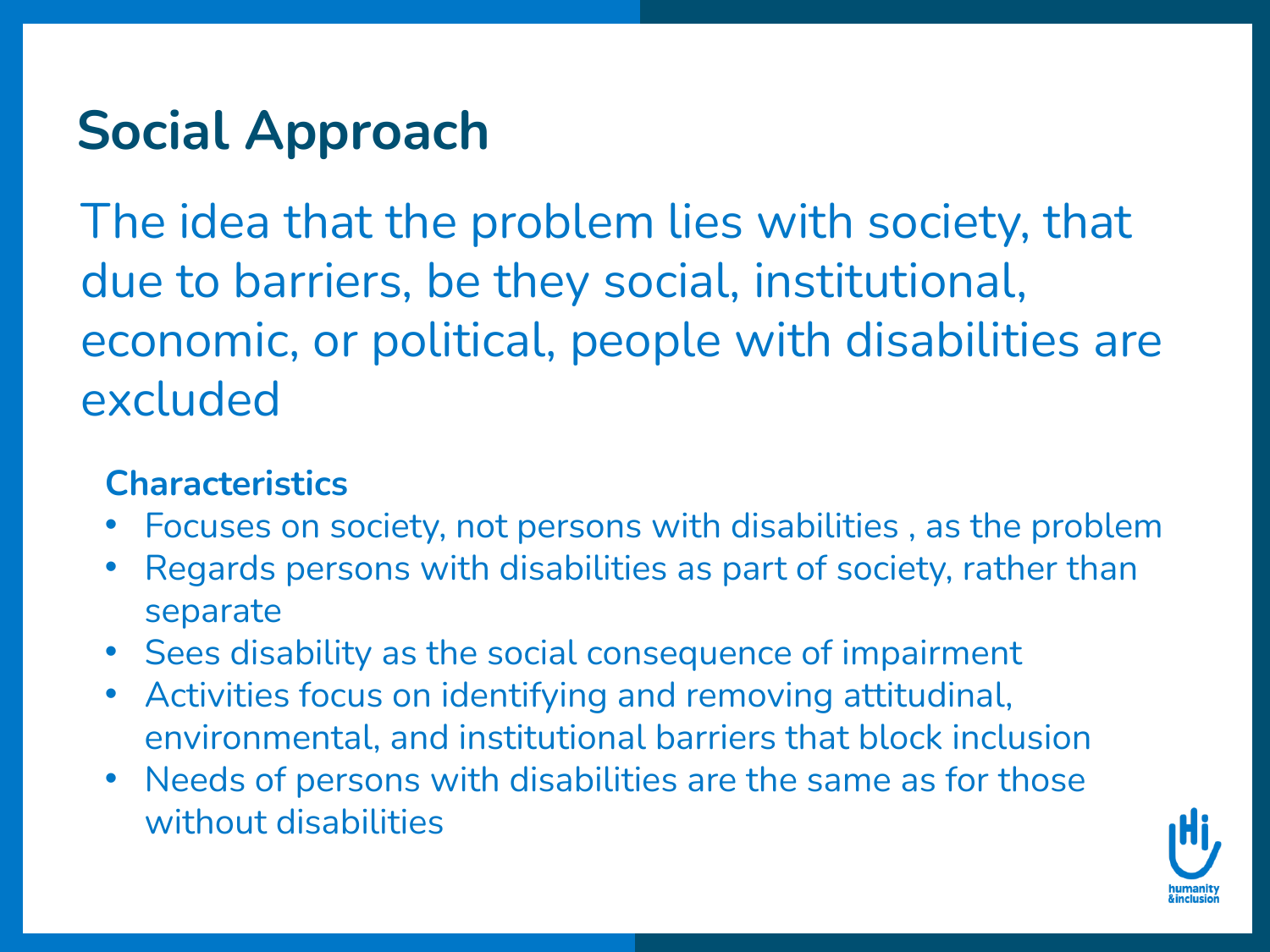

# Social Approach
The idea that the problem lies with society, that due to barriers, be they social, institutional, economic, or political, people with disabilities are excluded
Characteristics
Focuses on society, not persons with disabilities , as the problem
Regards persons with disabilities as part of society, rather than separate
Sees disability as the social consequence of impairment
Activities focus on identifying and removing attitudinal, environmental, and institutional barriers that block inclusion
Needs of persons with disabilities are the same as for those without disabilities